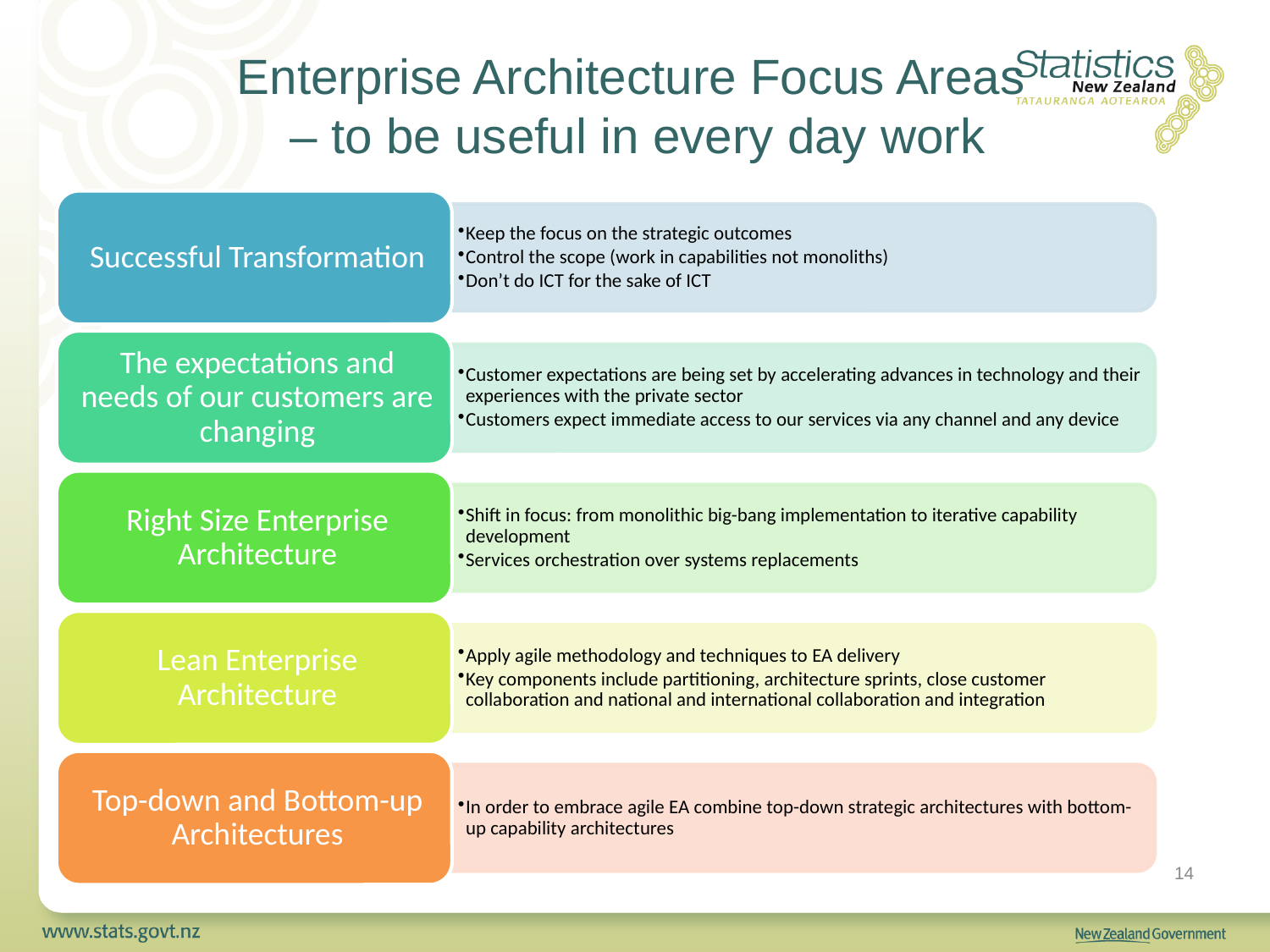

# Enterprise Architecture Focus Areas – to be useful in every day work

Keep the focus on the strategic outcomes
Control the scope (work in capabilities not monoliths)
Don’t do ICT for the sake of ICT
Successful Transformation
Customer expectations are being set by accelerating advances in technology and their experiences with the private sector
Customers expect immediate access to our services via any channel and any device
The expectations and needs of our customers are changing
Shift in focus: from monolithic big-bang implementation to iterative capability development
Services orchestration over systems replacements
Right Size Enterprise Architecture
Apply agile methodology and techniques to EA delivery
Key components include partitioning, architecture sprints, close customer collaboration and national and international collaboration and integration
Lean Enterprise Architecture
In order to embrace agile EA combine top-down strategic architectures with bottom-up capability architectures
Top-down and Bottom-up Architectures

14